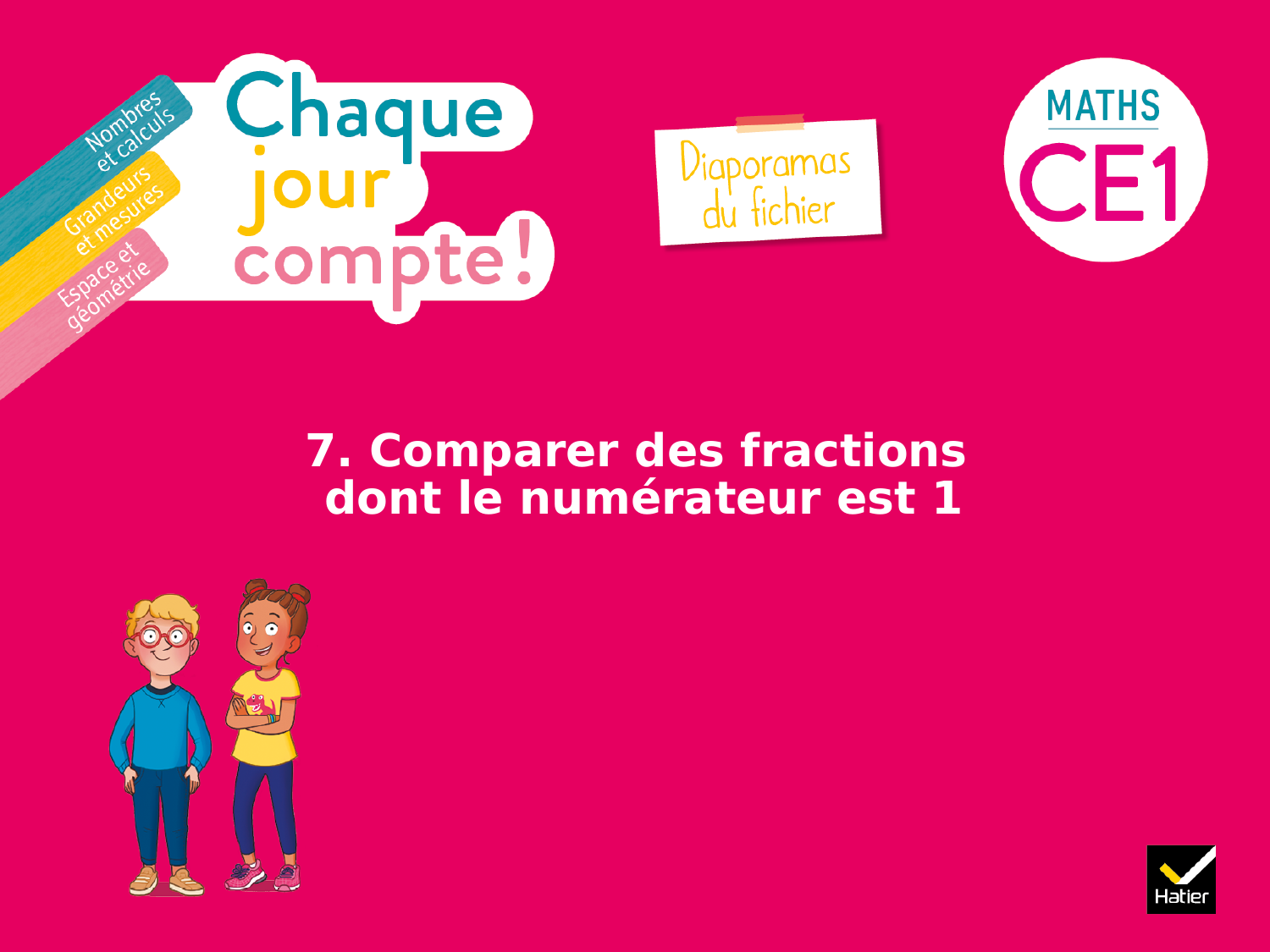

# 7. Comparer des fractions dont le numérateur est 1